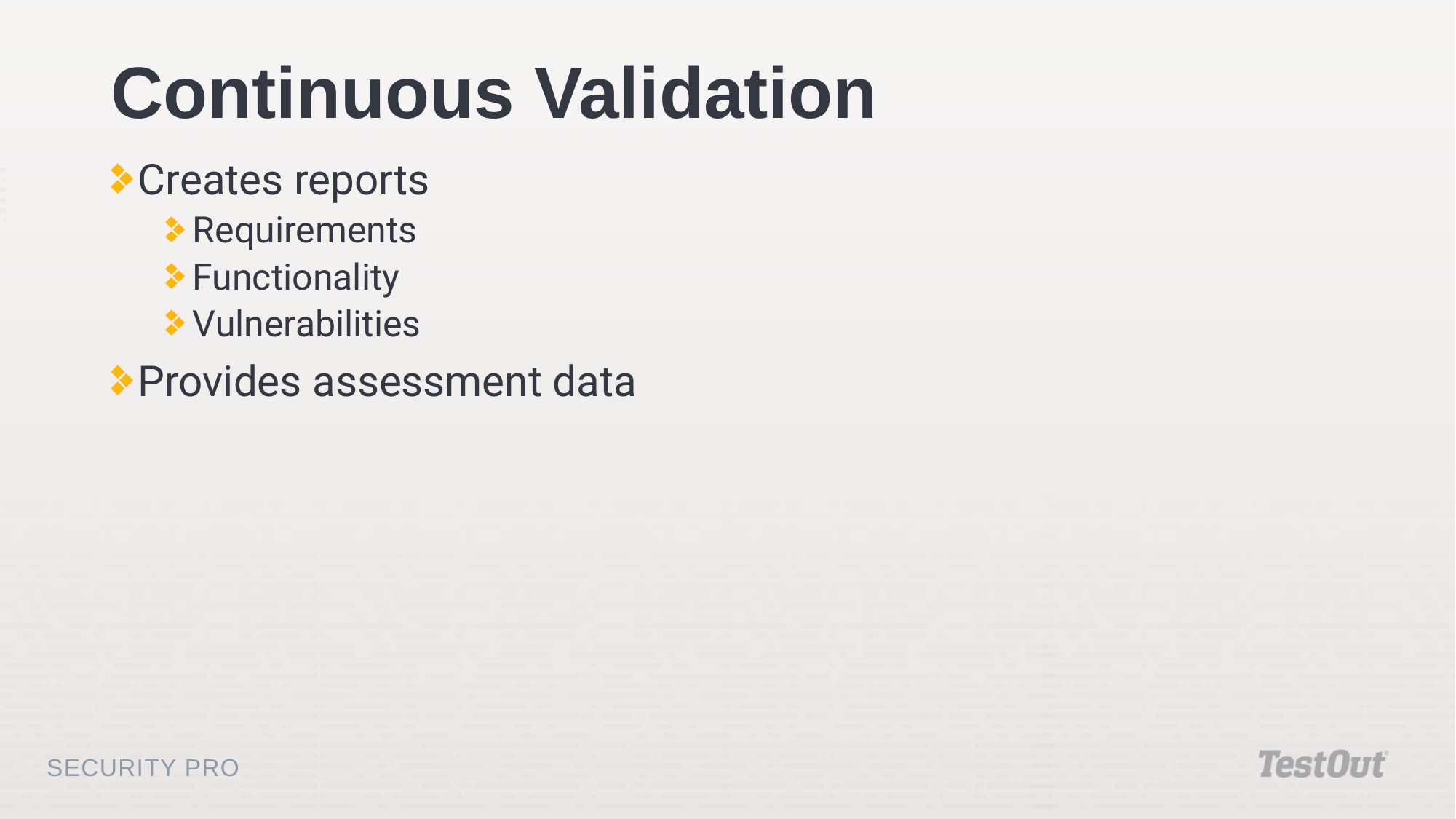

# Continuous Validation
Creates reports
Requirements
Functionality
Vulnerabilities
Provides assessment data
Security Pro